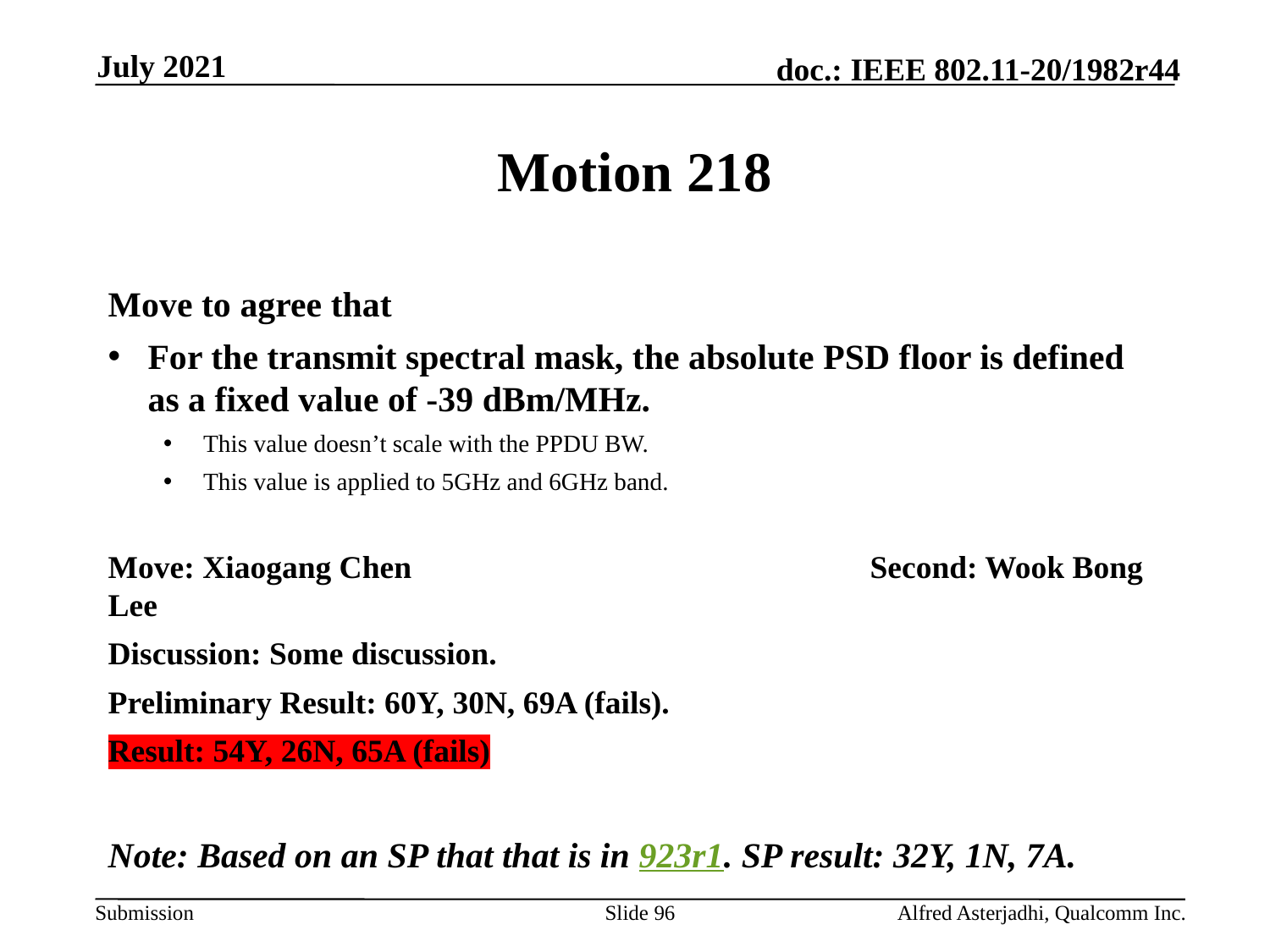

July 2021
# Motion 218
Move to agree that
For the transmit spectral mask, the absolute PSD floor is defined as a fixed value of -39 dBm/MHz.
This value doesn’t scale with the PPDU BW.
This value is applied to 5GHz and 6GHz band.

Move: Xiaogang Chen				Second: Wook Bong Lee
Discussion: Some discussion.
Preliminary Result: 60Y, 30N, 69A (fails).
Result: 54Y, 26N, 65A (fails)

Note: Based on an SP that that is in 923r1. SP result: 32Y, 1N, 7A.
Slide 96
Alfred Asterjadhi, Qualcomm Inc.